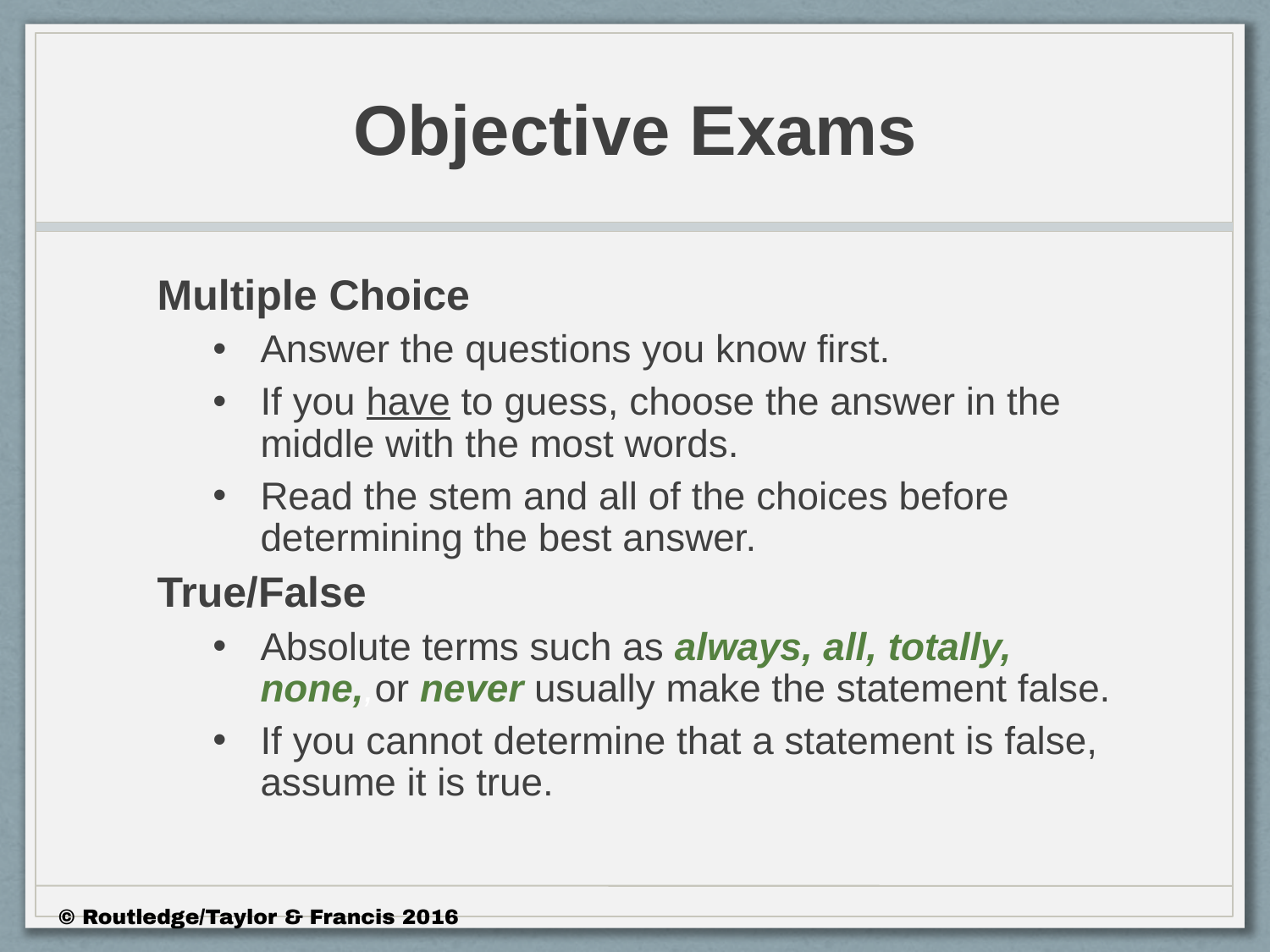

# Objective Exams
Multiple Choice
Answer the questions you know first.
If you have to guess, choose the answer in the middle with the most words.
Read the stem and all of the choices before determining the best answer.
True/False
Absolute terms such as always, all, totally, none,,or never usually make the statement false.
If you cannot determine that a statement is false, assume it is true.
© Routledge/Taylor & Francis 2016